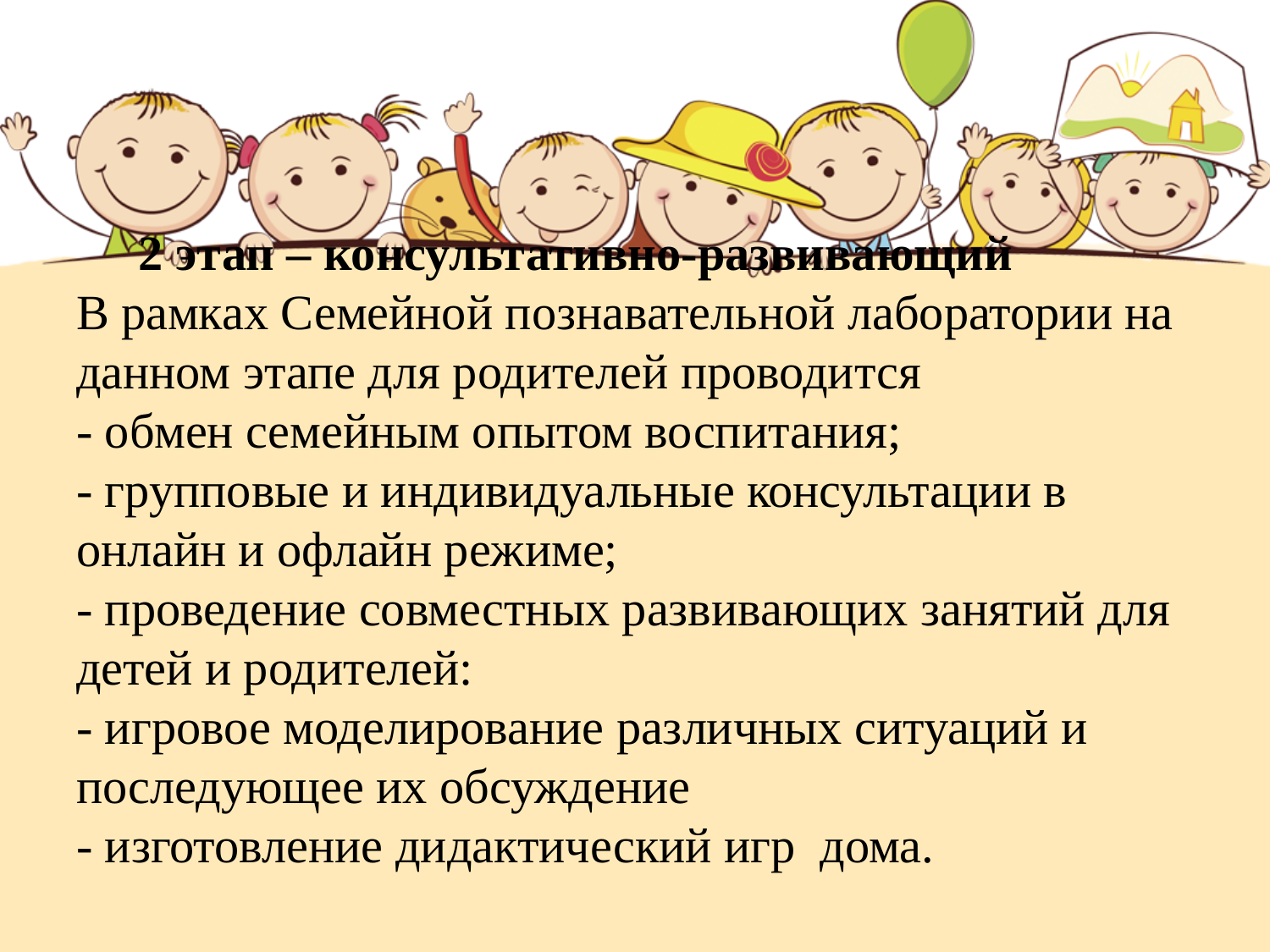

# 2 этап – консультативно-развивающий В рамках Семейной познавательной лаборатории на данном этапе для родителей проводится - обмен семейным опытом воспитания; - групповые и индивидуальные консультации в онлайн и офлайн режиме; - проведение совместных развивающих занятий для детей и родителей: - игровое моделирование различных ситуаций и последующее их обсуждение - изготовление дидактический игр  дома.